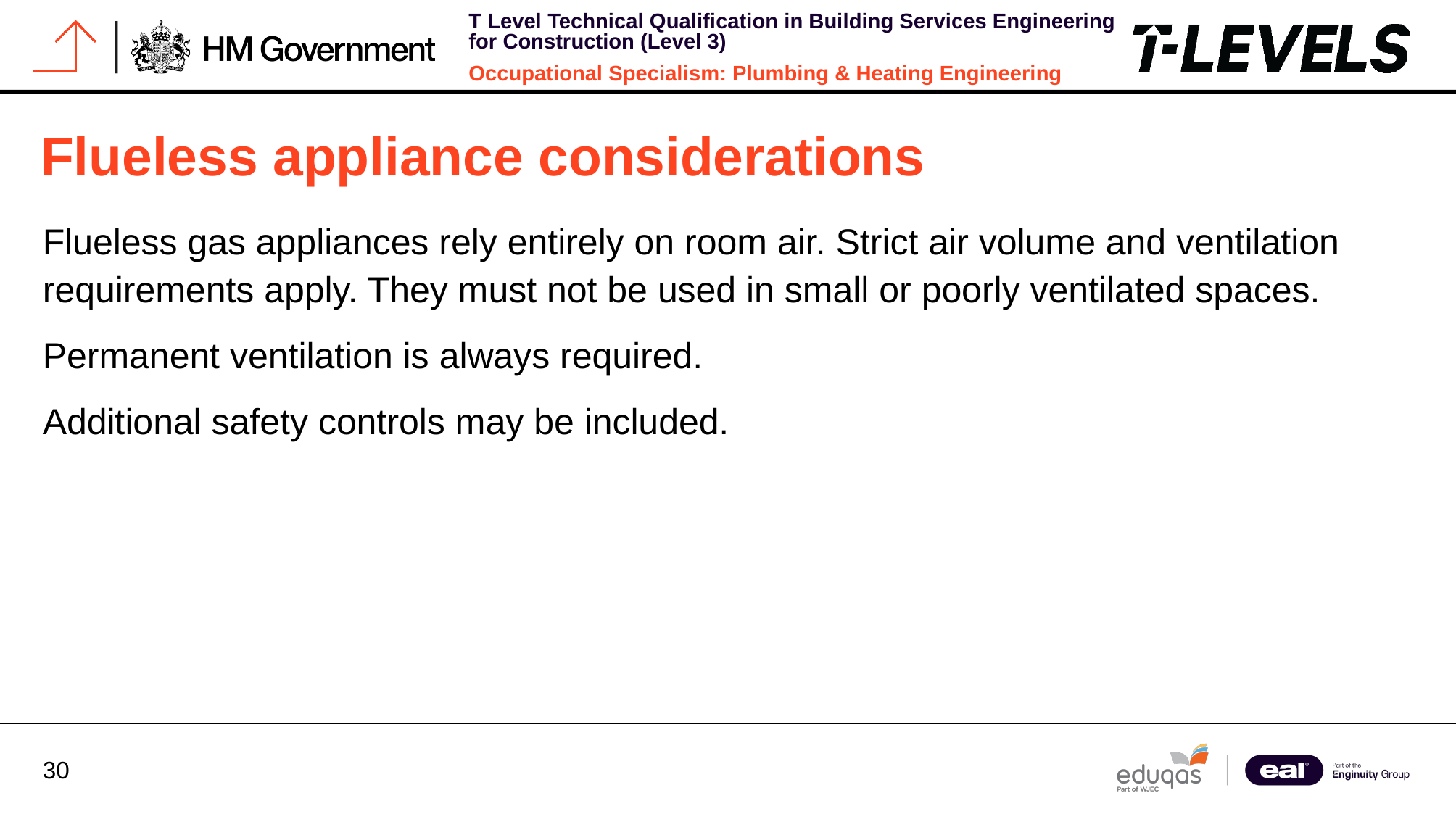

# Flueless appliance considerations
Flueless gas appliances rely entirely on room air. Strict air volume and ventilation requirements apply. They must not be used in small or poorly ventilated spaces.
Permanent ventilation is always required.
Additional safety controls may be included.